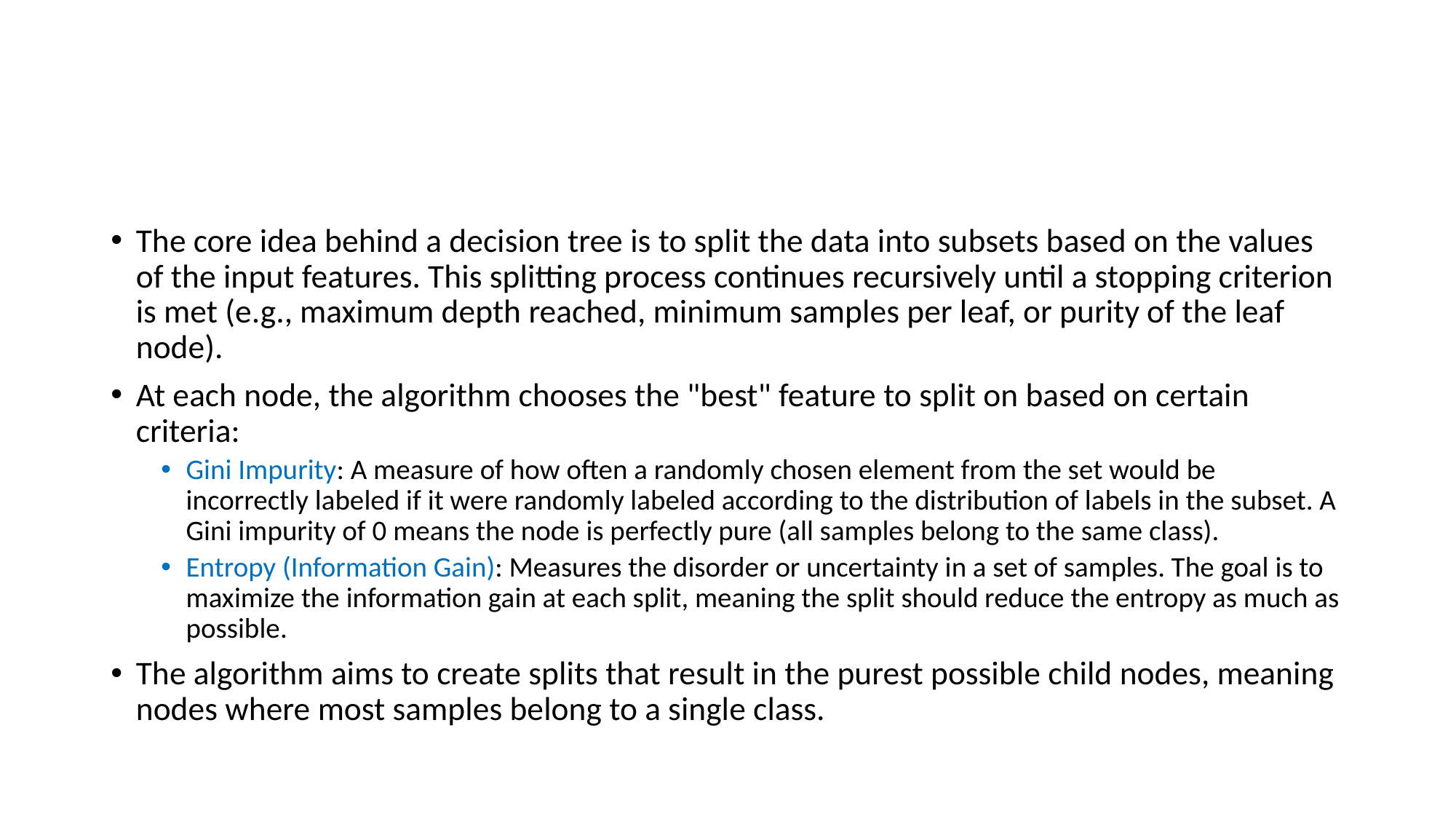

#
The core idea behind a decision tree is to split the data into subsets based on the values of the input features. This splitting process continues recursively until a stopping criterion is met (e.g., maximum depth reached, minimum samples per leaf, or purity of the leaf node).
At each node, the algorithm chooses the "best" feature to split on based on certain criteria:
Gini Impurity: A measure of how often a randomly chosen element from the set would be incorrectly labeled if it were randomly labeled according to the distribution of labels in the subset. A Gini impurity of 0 means the node is perfectly pure (all samples belong to the same class).
Entropy (Information Gain): Measures the disorder or uncertainty in a set of samples. The goal is to maximize the information gain at each split, meaning the split should reduce the entropy as much as possible.
The algorithm aims to create splits that result in the purest possible child nodes, meaning nodes where most samples belong to a single class.